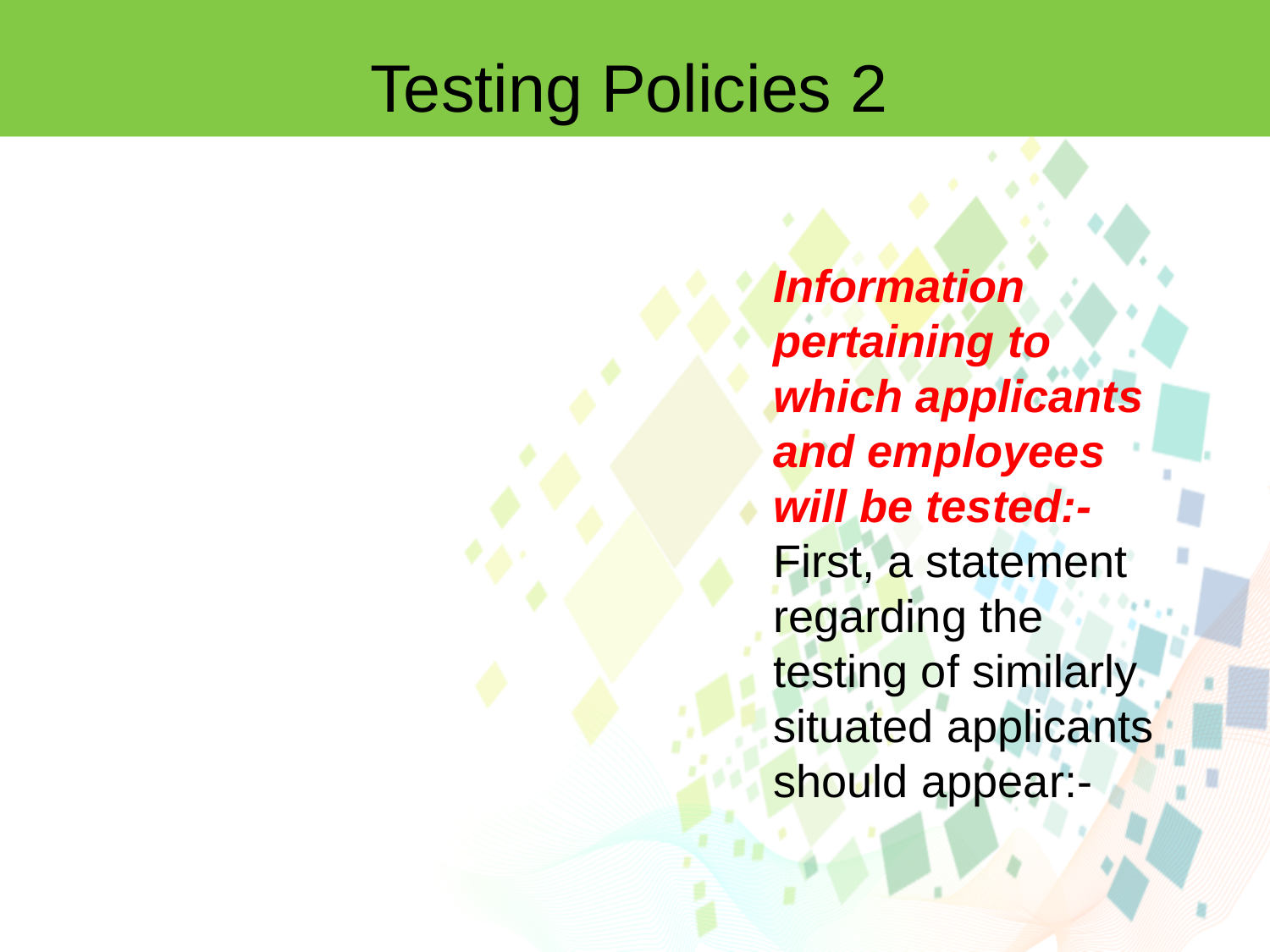

Testing Policies 2
Information pertaining to which applicants and employees will be tested:-
First, a statement regarding the testing of similarly situated applicants should appear:-